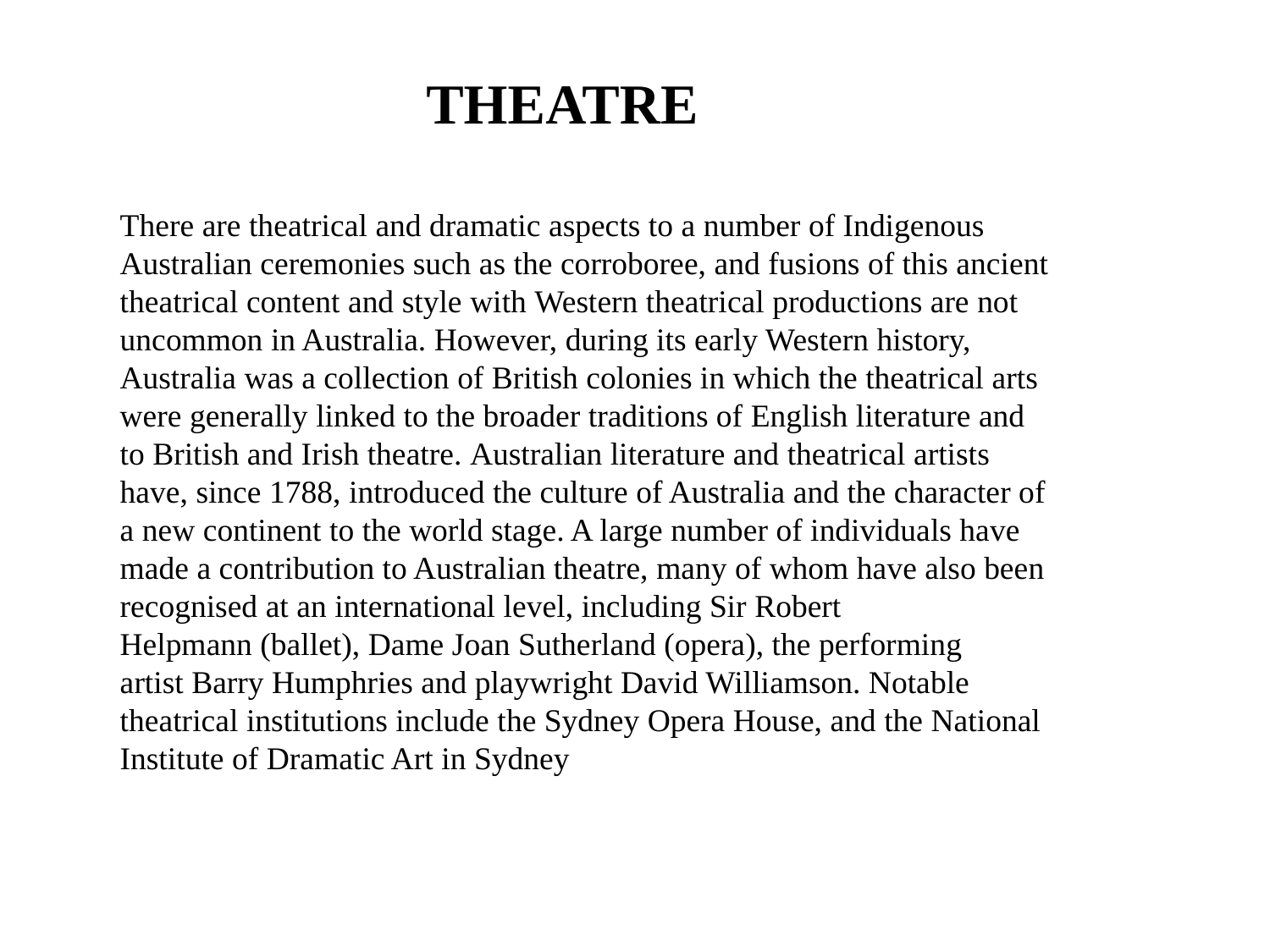

# THEATRE
     	There are theatrical and dramatic aspects to a number of Indigenous Australian ceremonies such as the corroboree, and fusions of this ancient theatrical content and style with Western theatrical productions are not uncommon in Australia. However, during its early Western history, Australia was a collection of British colonies in which the theatrical arts were generally linked to the broader traditions of English literature and to British and Irish theatre. Australian literature and theatrical artists have, since 1788, introduced the culture of Australia and the character of a new continent to the world stage. A large number of individuals have made a contribution to Australian theatre, many of whom have also been recognised at an international level, including Sir Robert Helpmann (ballet), Dame Joan Sutherland (opera), the performing artist Barry Humphries and playwright David Williamson. Notable theatrical institutions include the Sydney Opera House, and the National Institute of Dramatic Art in Sydney